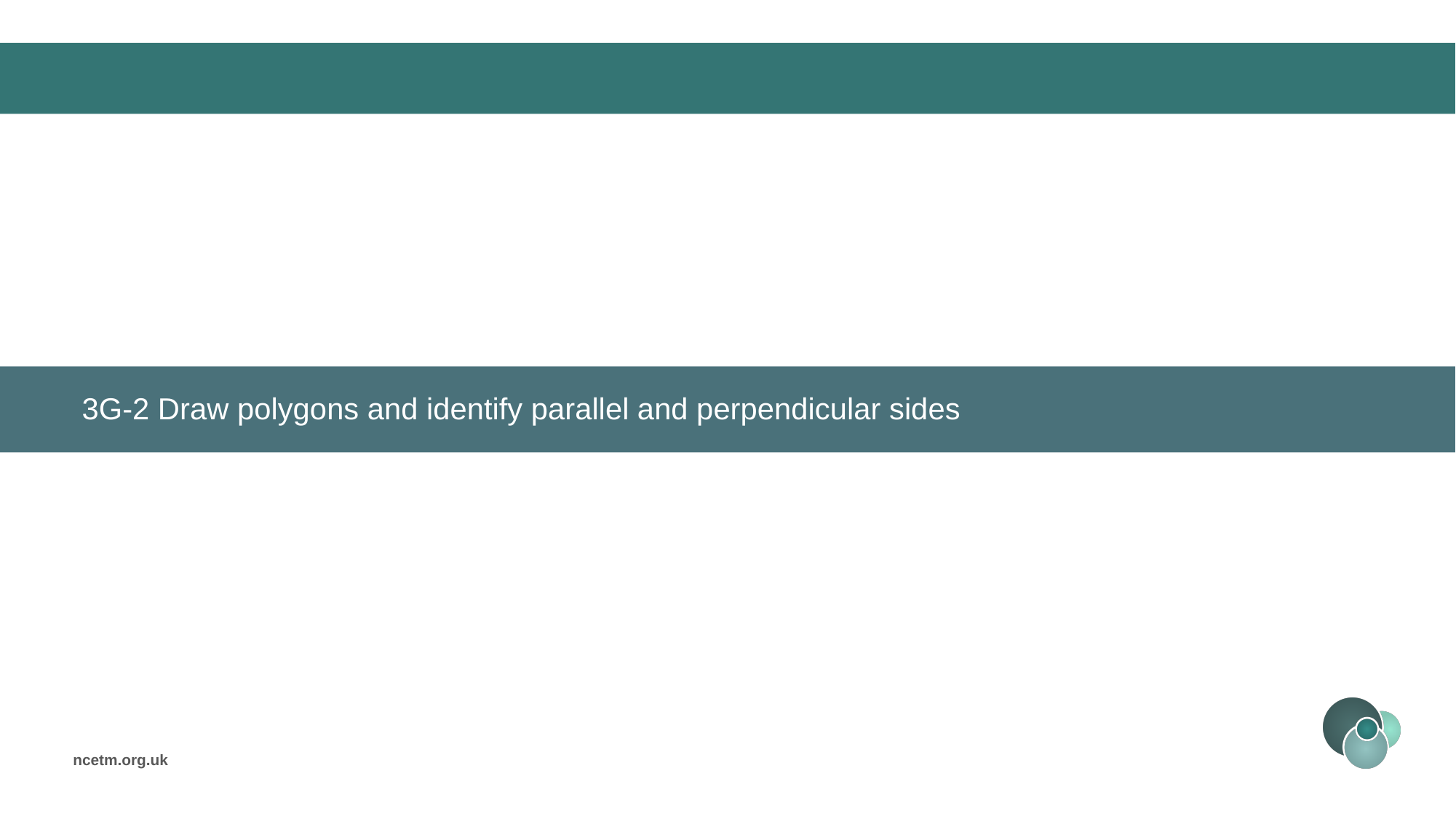

3G-2 Draw polygons and identify parallel and perpendicular sides